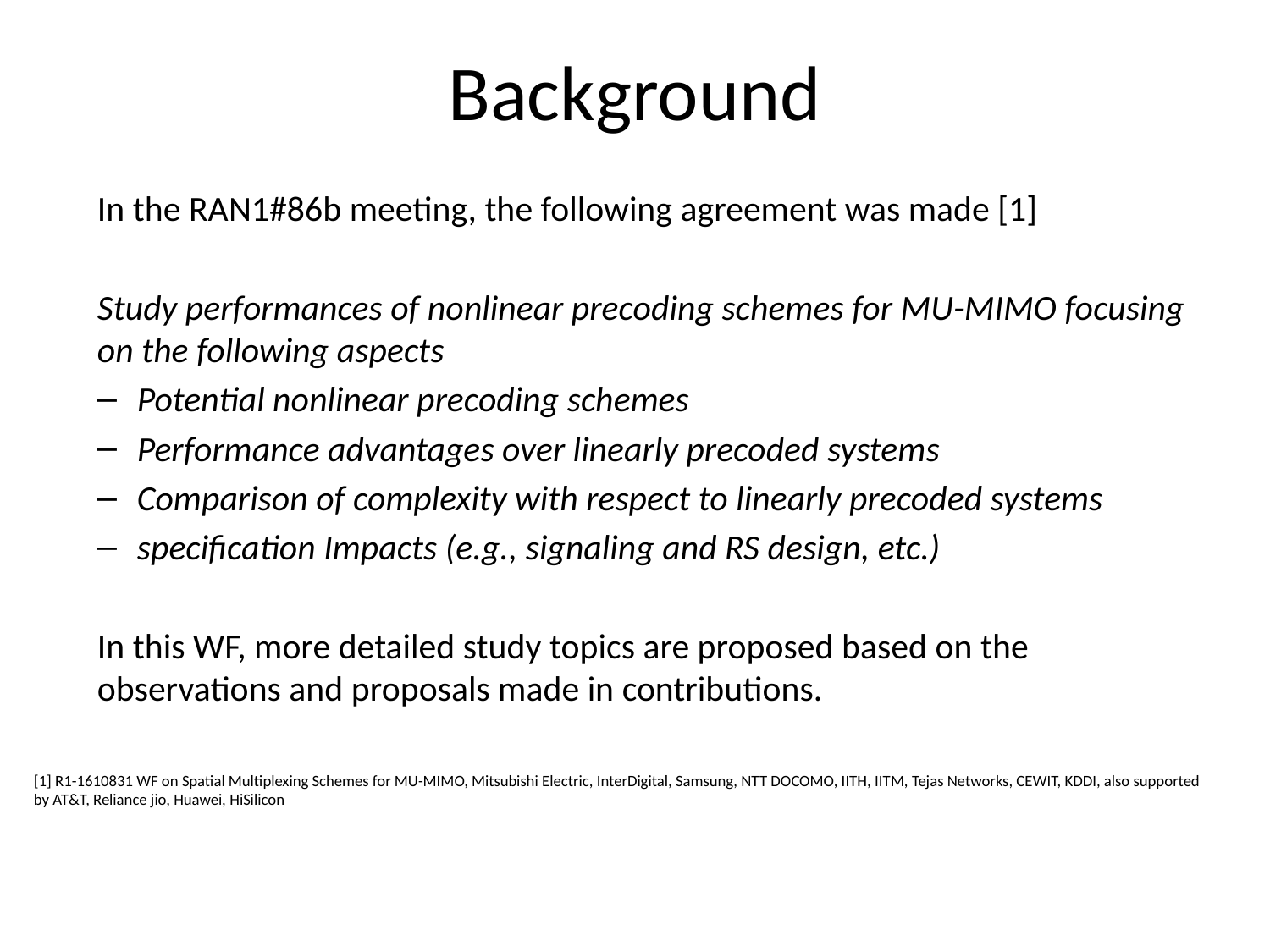

# Background
In the RAN1#86b meeting, the following agreement was made [1]

Study performances of nonlinear precoding schemes for MU-MIMO focusing on the following aspects
Potential nonlinear precoding schemes
Performance advantages over linearly precoded systems
Comparison of complexity with respect to linearly precoded systems
specification Impacts (e.g., signaling and RS design, etc.)

In this WF, more detailed study topics are proposed based on the observations and proposals made in contributions.

[1] R1-1610831 WF on Spatial Multiplexing Schemes for MU-MIMO, Mitsubishi Electric, InterDigital, Samsung, NTT DOCOMO, IITH, IITM, Tejas Networks, CEWIT, KDDI, also supported by AT&T, Reliance jio, Huawei, HiSilicon